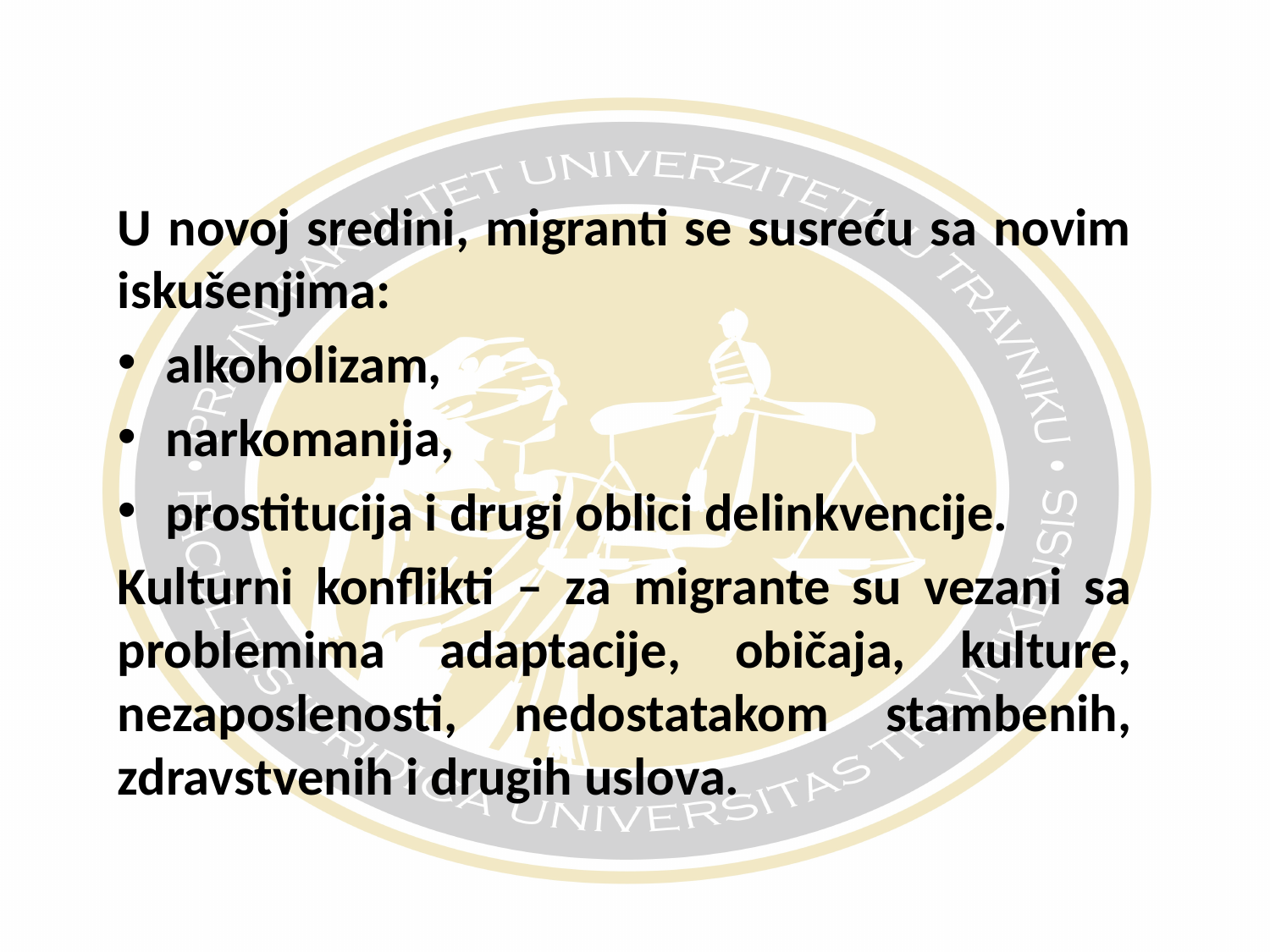

#
U novoj sredini, migranti se susreću sa novim iskušenjima:
alkoholizam,
narkomanija,
prostitucija i drugi oblici delinkvencije.
Kulturni konflikti – za migrante su vezani sa problemima adaptacije, običaja, kulture, nezaposlenosti, nedostatakom stambenih, zdravstvenih i drugih uslova.